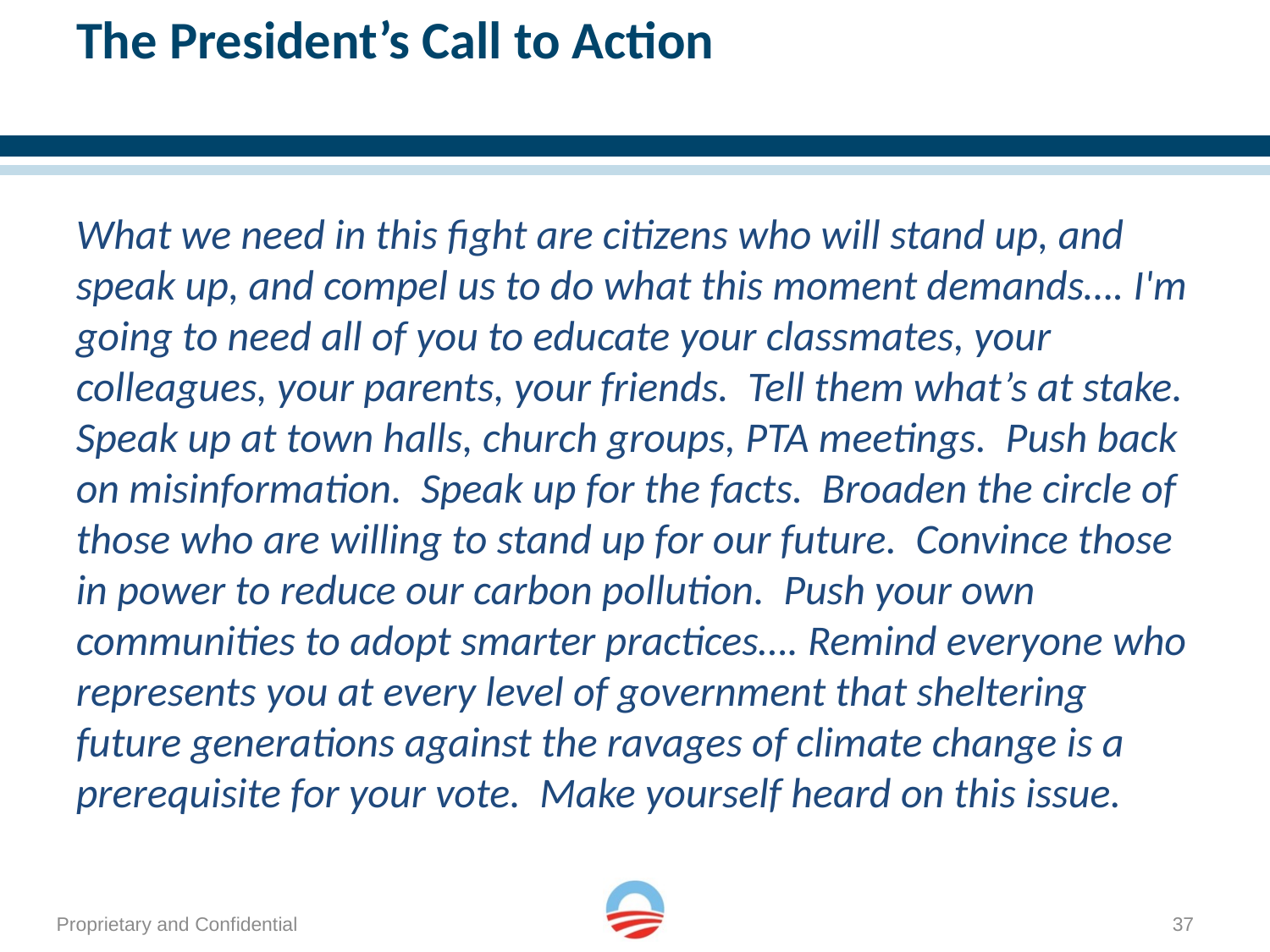

The President’s Call to Action
What we need in this fight are citizens who will stand up, and speak up, and compel us to do what this moment demands…. I'm going to need all of you to educate your classmates, your colleagues, your parents, your friends.  Tell them what’s at stake.  Speak up at town halls, church groups, PTA meetings.  Push back on misinformation.  Speak up for the facts.  Broaden the circle of those who are willing to stand up for our future.  Convince those in power to reduce our carbon pollution.  Push your own communities to adopt smarter practices…. Remind everyone who represents you at every level of government that sheltering future generations against the ravages of climate change is a prerequisite for your vote.  Make yourself heard on this issue.
37